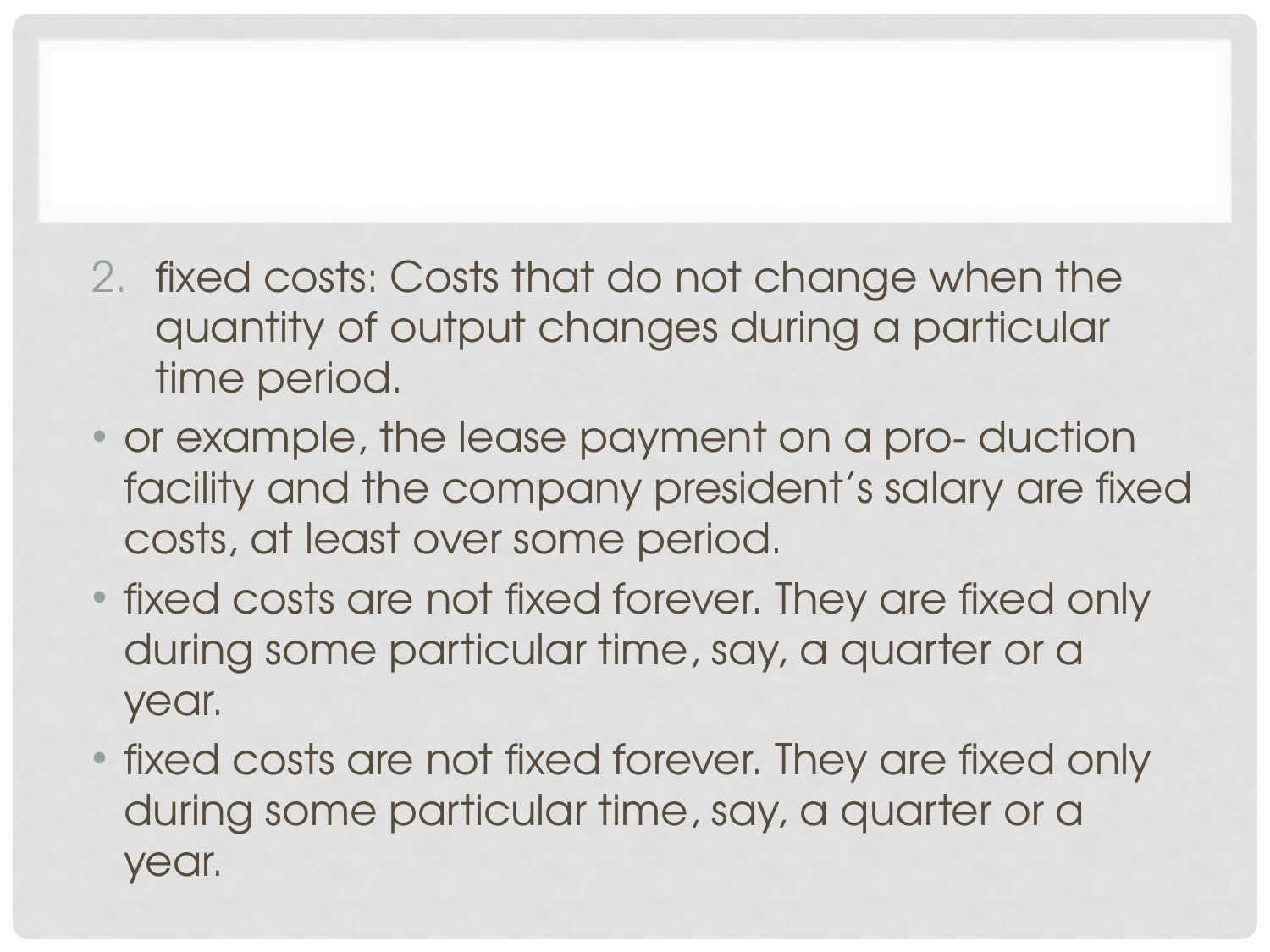

#
fixed costs: Costs that do not change when the quantity of output changes during a particular time period.
or example, the lease payment on a pro- duction facility and the company president’s salary are fixed costs, at least over some period.
fixed costs are not fixed forever. They are fixed only during some particular time, say, a quarter or a year.
fixed costs are not fixed forever. They are fixed only during some particular time, say, a quarter or a year.